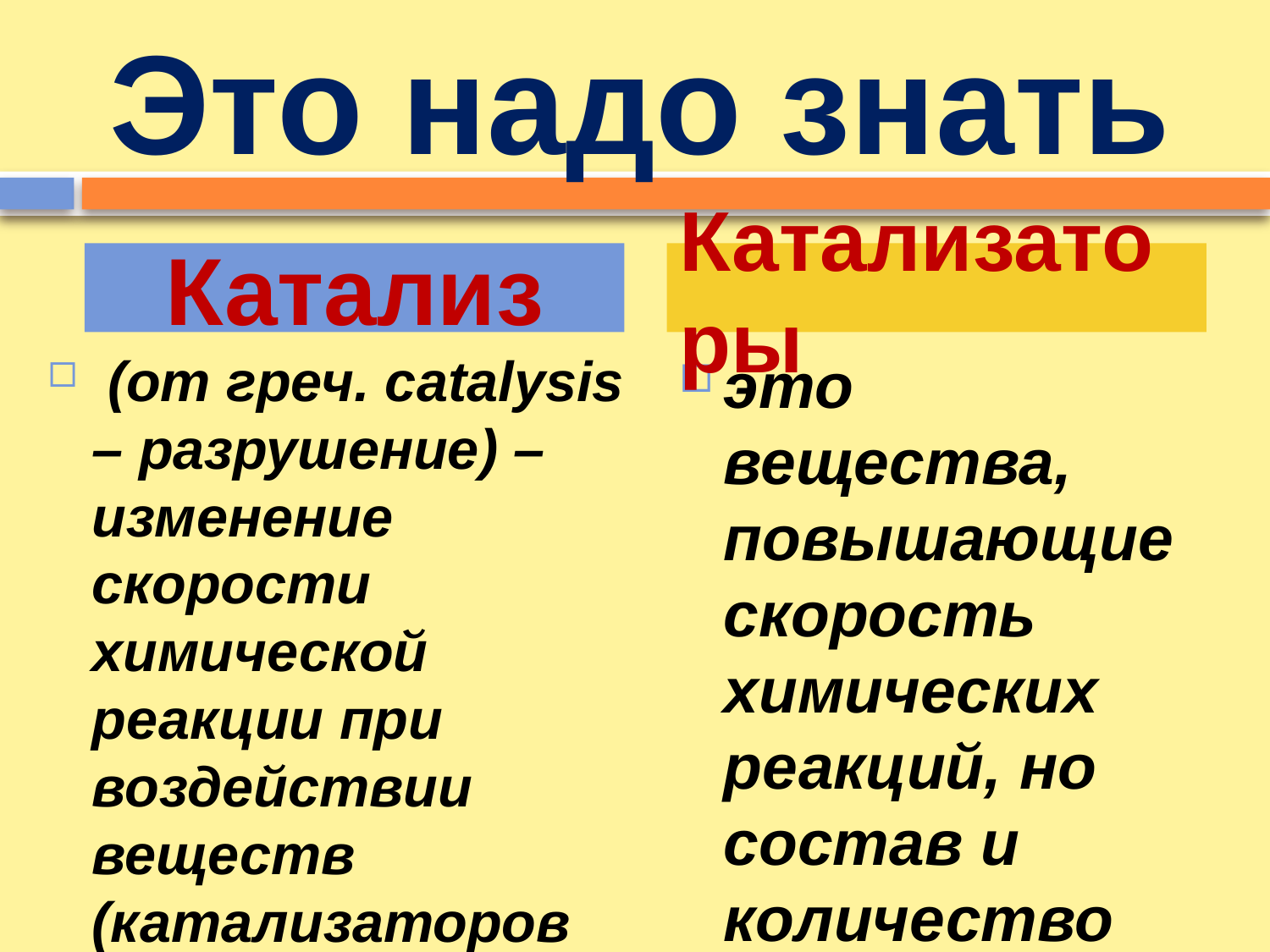

# Это надо знать
Катализ
Катализаторы
 (от греч. сatalysis – разрушение) – изменение скорости химической реакции при воздействии веществ (катализаторов или ингибиторов), которые участвуют в реакции, но не входят в состав продуктов.
это вещества, повышающие скорость химических реакций, но состав и количество которых в конце реакции остаётся неизменным.